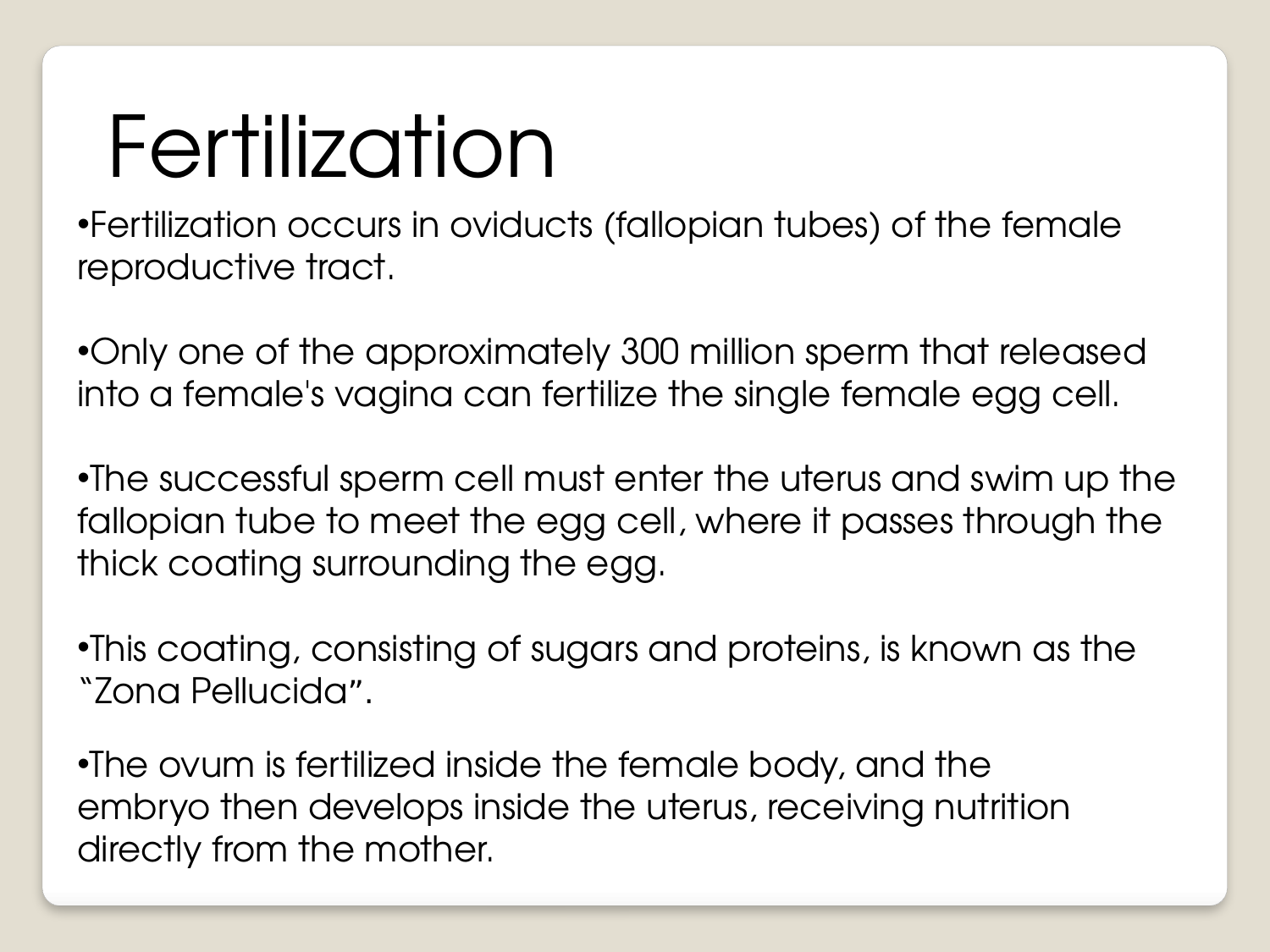

Fertilization
Fertilization occurs in oviducts (fallopian tubes) of the female reproductive tract.

Only one of the approximately 300 million sperm that released into a female's vagina can fertilize the single female egg cell.

The successful sperm cell must enter the uterus and swim up the fallopian tube to meet the egg cell, where it passes through the thick coating surrounding the egg.

This coating, consisting of sugars and proteins, is known as the “Zona Pellucida”.
The ovum is fertilized inside the female body, and the embryo then develops inside the uterus, receiving nutrition directly from the mother.